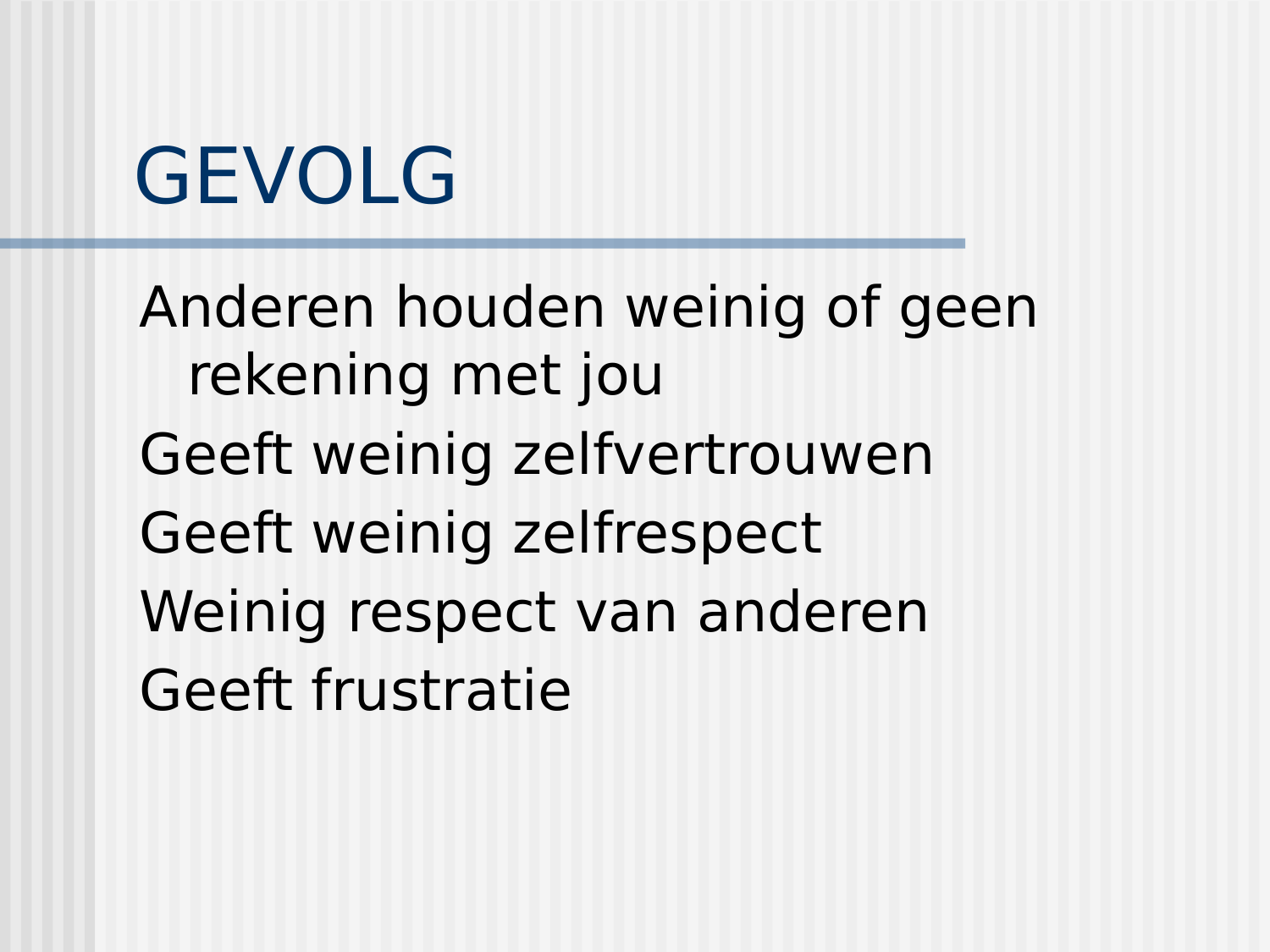

# GEVOLG
Anderen houden weinig of geen rekening met jou
Geeft weinig zelfvertrouwen
Geeft weinig zelfrespect
Weinig respect van anderen
Geeft frustratie